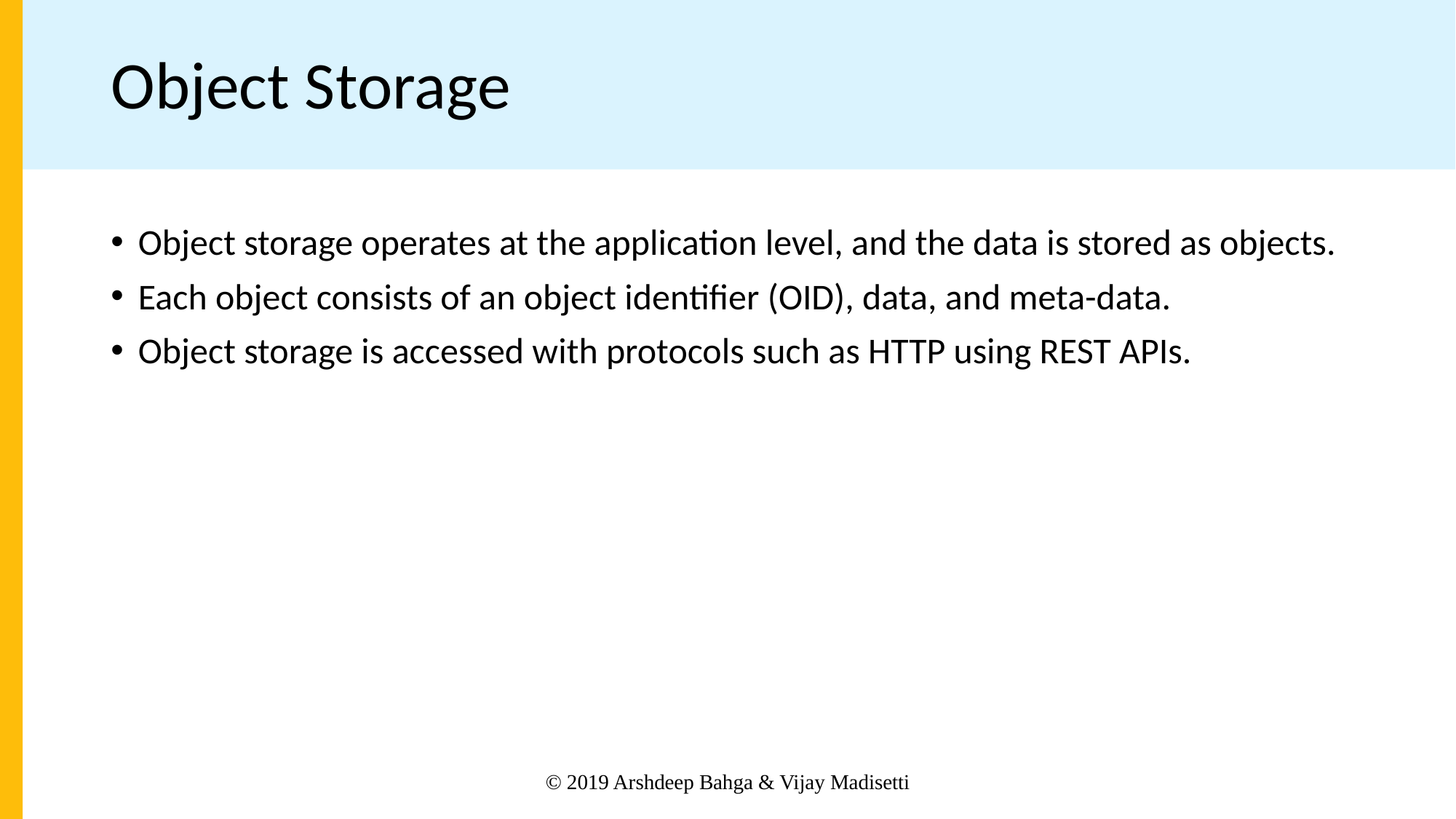

# Object Storage
Object storage operates at the application level, and the data is stored as objects.
Each object consists of an object identifier (OID), data, and meta-data.
Object storage is accessed with protocols such as HTTP using REST APIs.
© 2019 Arshdeep Bahga & Vijay Madisetti